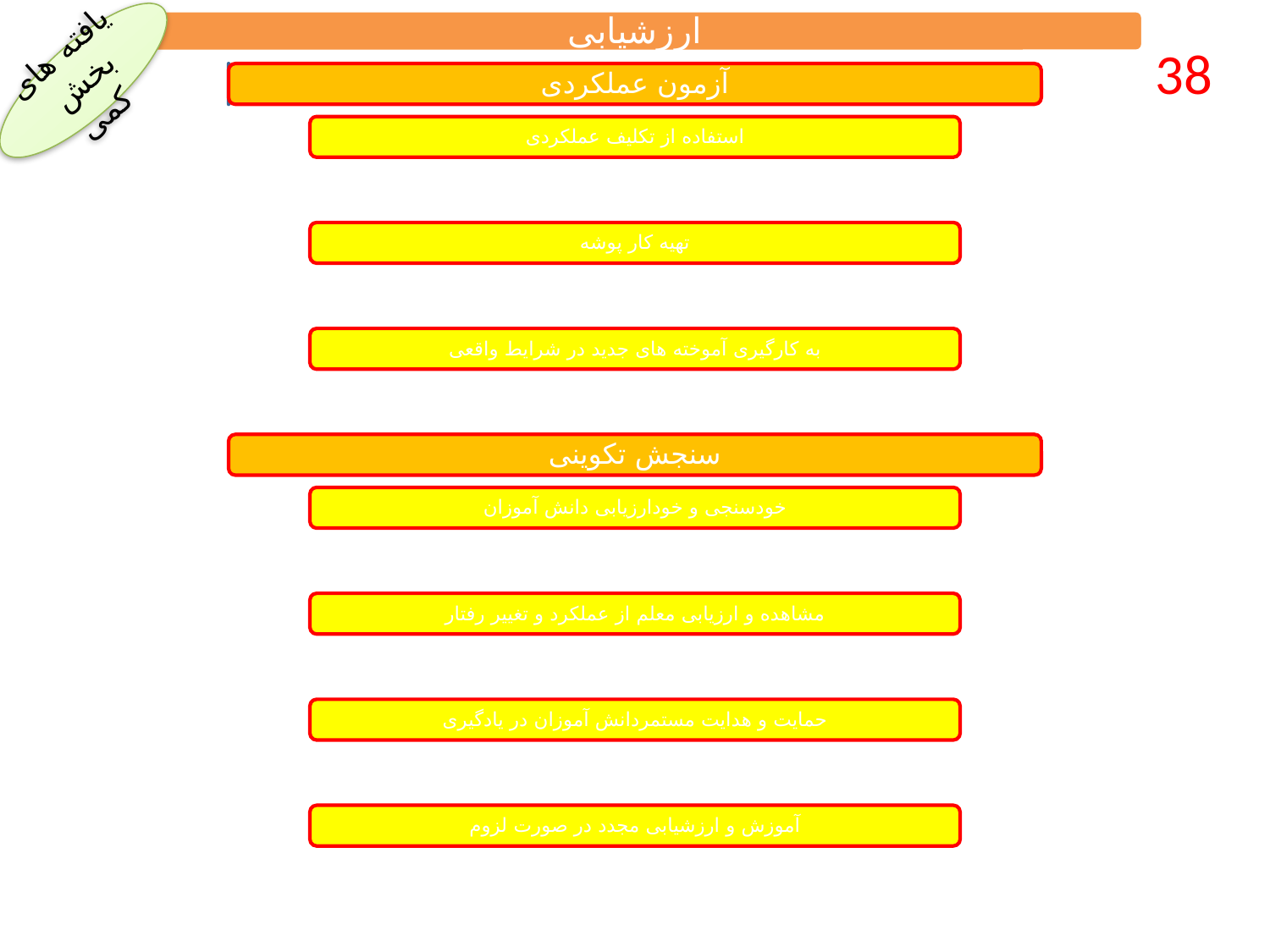

ارزشیابی
آزمون عملکردی
استفاده از تکلیف عملکردی
به کارگیری آموخته های جدید در شرایط واقعی
سنجش تکوینی
خودسنجی و خودارزیابی دانش آموزان
تهیه کار پوشه
آموزش و ارزشیابی مجدد در صورت لزوم
مشاهده و ارزیابی معلم از عملکرد و تغییر رفتار
حمایت و هدایت مستمردانش آموزان در یادگیری
38
یافته های بخش کمی